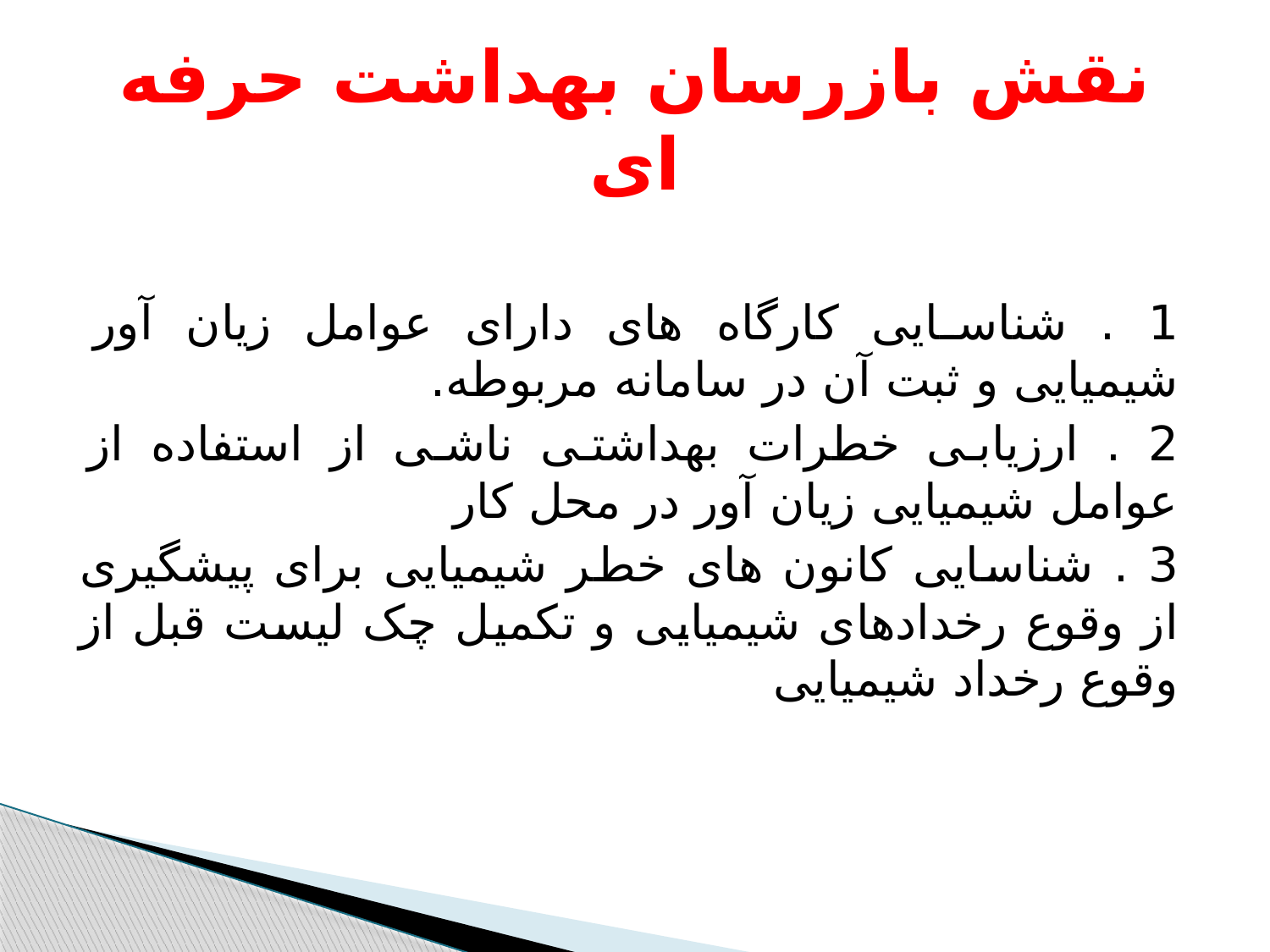

# نقش بازرسان بهداشت حرفه ای
1 . شناسایی کارگاه های دارای عوامل زیان آور شیمیایی و ثبت آن در سامانه مربوطه.
2 . ارزیابی خطرات بهداشتی ناشی از استفاده از عوامل شیمیایی زیان آور در محل کار
3 . شناسایی کانون های خطر شیمیایی برای پیشگیری از وقوع رخدادهای شیمیایی و تکمیل چک لیست قبل از وقوع رخداد شیمیایی